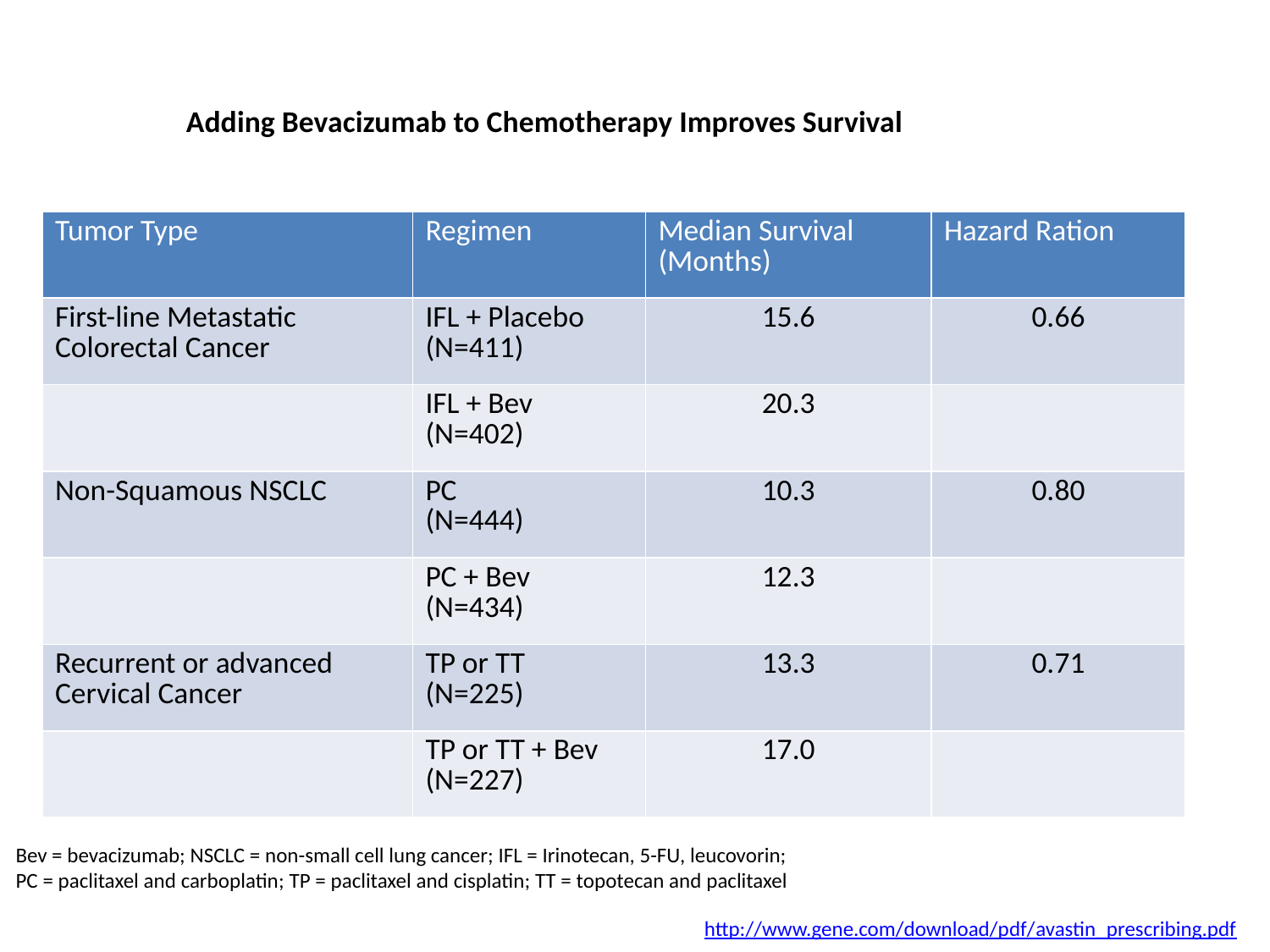

# Adding Bevacizumab to Chemotherapy Improves Survival
| Tumor Type | Regimen | Median Survival (Months) | Hazard Ration |
| --- | --- | --- | --- |
| First-line Metastatic Colorectal Cancer | IFL + Placebo (N=411) | 15.6 | 0.66 |
|  | IFL + Bev (N=402) | 20.3 |  |
| Non-Squamous NSCLC | PC (N=444) | 10.3 | 0.80 |
|  | PC + Bev (N=434) | 12.3 |  |
| Recurrent or advanced Cervical Cancer | TP or TT (N=225) | 13.3 | 0.71 |
|  | TP or TT + Bev (N=227) | 17.0 |  |
Bev = bevacizumab; NSCLC = non-small cell lung cancer; IFL = Irinotecan, 5-FU, leucovorin;
PC = paclitaxel and carboplatin; TP = paclitaxel and cisplatin; TT = topotecan and paclitaxel
http://www.gene.com/download/pdf/avastin_prescribing.pdf